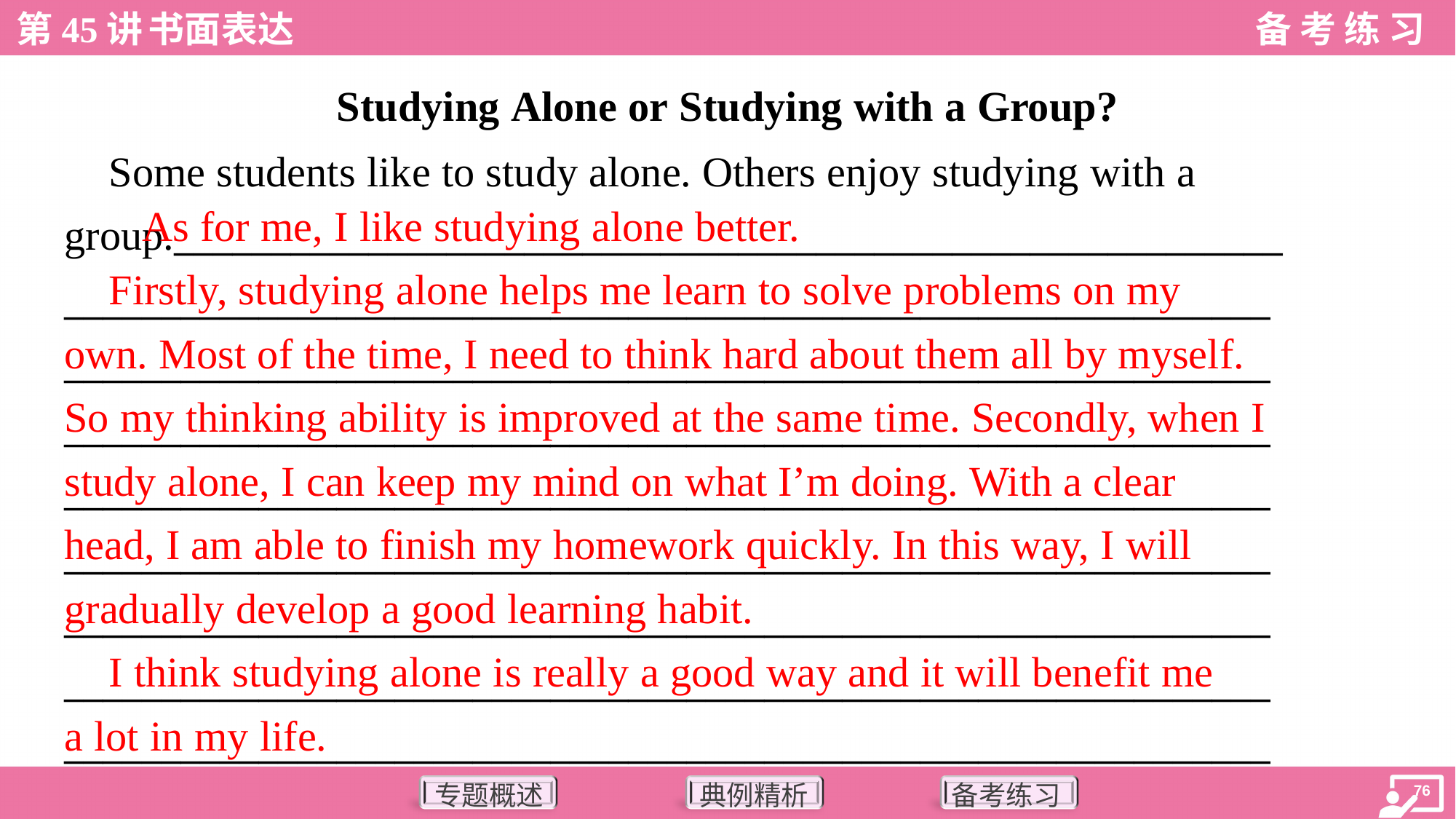

Studying Alone or Studying with a Group?
    Some students like to study alone. Others enjoy studying with a
group._________________________________________________________
______________________________________________________________
______________________________________________________________
______________________________________________________________
______________________________________________________________
______________________________________________________________
______________________________________________________________
______________________________________________________________
______________________________________________________________
       As for me, I like studying alone better.
    Firstly, studying alone helps me learn to solve problems on my
own. Most of the time, I need to think hard about them all by myself.
So my thinking ability is improved at the same time. Secondly, when I
study alone, I can keep my mind on what I’m doing. With a clear
head, I am able to finish my homework quickly. In this way, I will
gradually develop a good learning habit.
    I think studying alone is really a good way and it will benefit me
a lot in my life.